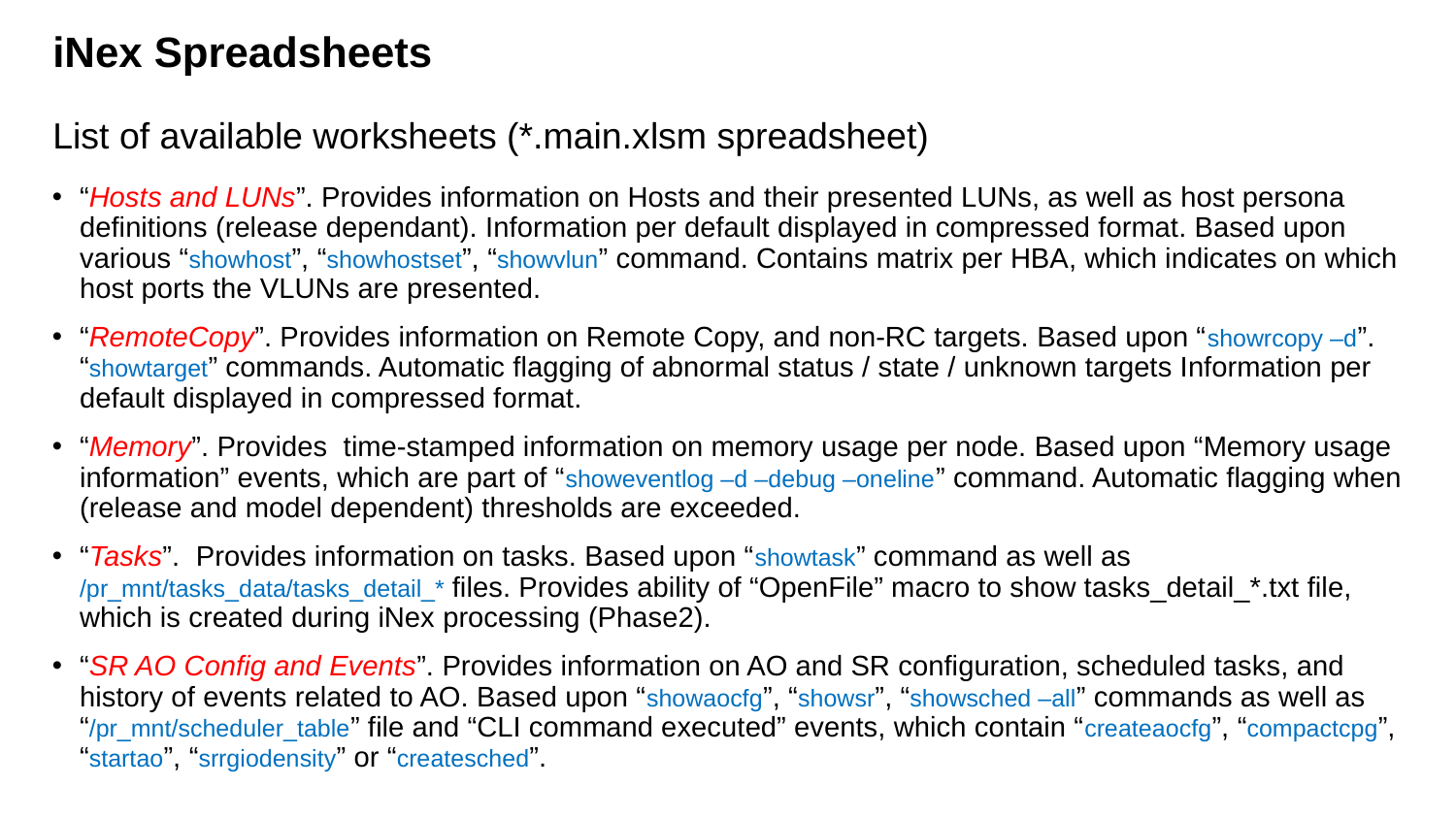

# iNex Spreadsheets
List of available worksheets (*.main.xlsm spreadsheet)
“Hosts and LUNs”. Provides information on Hosts and their presented LUNs, as well as host persona definitions (release dependant). Information per default displayed in compressed format. Based upon  various “showhost”, “showhostset”, “showvlun” command. Contains matrix per HBA, which indicates on which host ports the VLUNs are presented.
“RemoteCopy”. Provides information on Remote Copy, and non-RC targets. Based upon “showrcopy –d”. “showtarget” commands. Automatic flagging of abnormal status / state / unknown targets Information per default displayed in compressed format.
“Memory”. Provides  time-stamped information on memory usage per node. Based upon “Memory usage information” events, which are part of “showeventlog –d –debug –oneline” command. Automatic flagging when (release and model dependent) thresholds are exceeded.
“Tasks”.  Provides information on tasks. Based upon “showtask” command as well as /pr_mnt/tasks_data/tasks_detail_* files. Provides ability of “OpenFile” macro to show tasks_detail_*.txt file, which is created during iNex processing (Phase2).
“SR AO Config and Events”. Provides information on AO and SR configuration, scheduled tasks, and history of events related to AO. Based upon “showaocfg”, “showsr”, “showsched –all” commands as well as “/pr_mnt/scheduler_table” file and “CLI command executed” events, which contain “createaocfg”, “compactcpg”, “startao”, “srrgiodensity” or “createsched”.